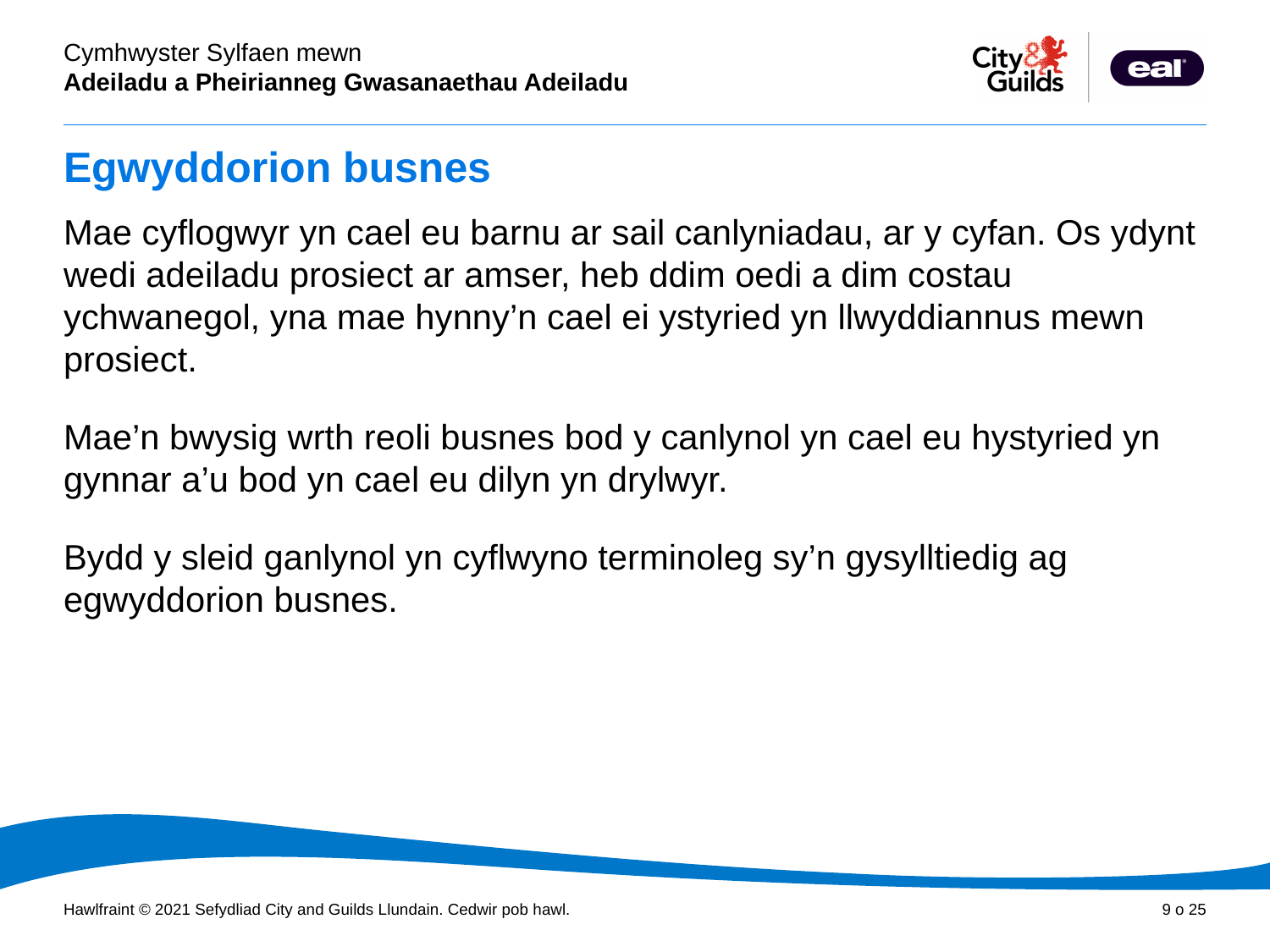

# Egwyddorion busnes
Mae cyflogwyr yn cael eu barnu ar sail canlyniadau, ar y cyfan. Os ydynt wedi adeiladu prosiect ar amser, heb ddim oedi a dim costau ychwanegol, yna mae hynny’n cael ei ystyried yn llwyddiannus mewn prosiect.
Mae’n bwysig wrth reoli busnes bod y canlynol yn cael eu hystyried yn gynnar a’u bod yn cael eu dilyn yn drylwyr.
Bydd y sleid ganlynol yn cyflwyno terminoleg sy’n gysylltiedig ag egwyddorion busnes.